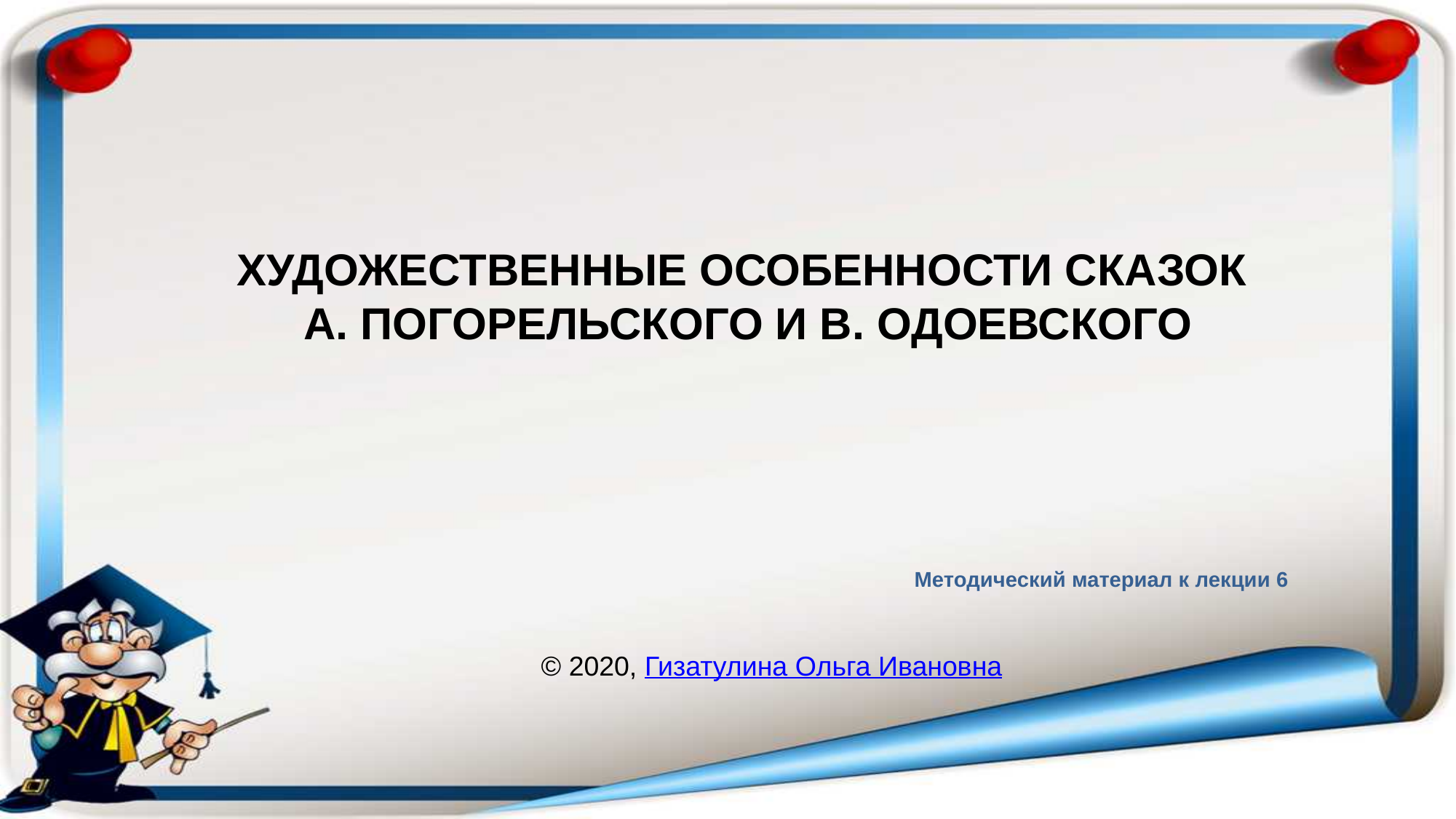

# Художественные особенности сказок А. Погорельского и В. Одоевского
Методический материал к лекции 6
© 2020, Гизатулина Ольга Ивановна